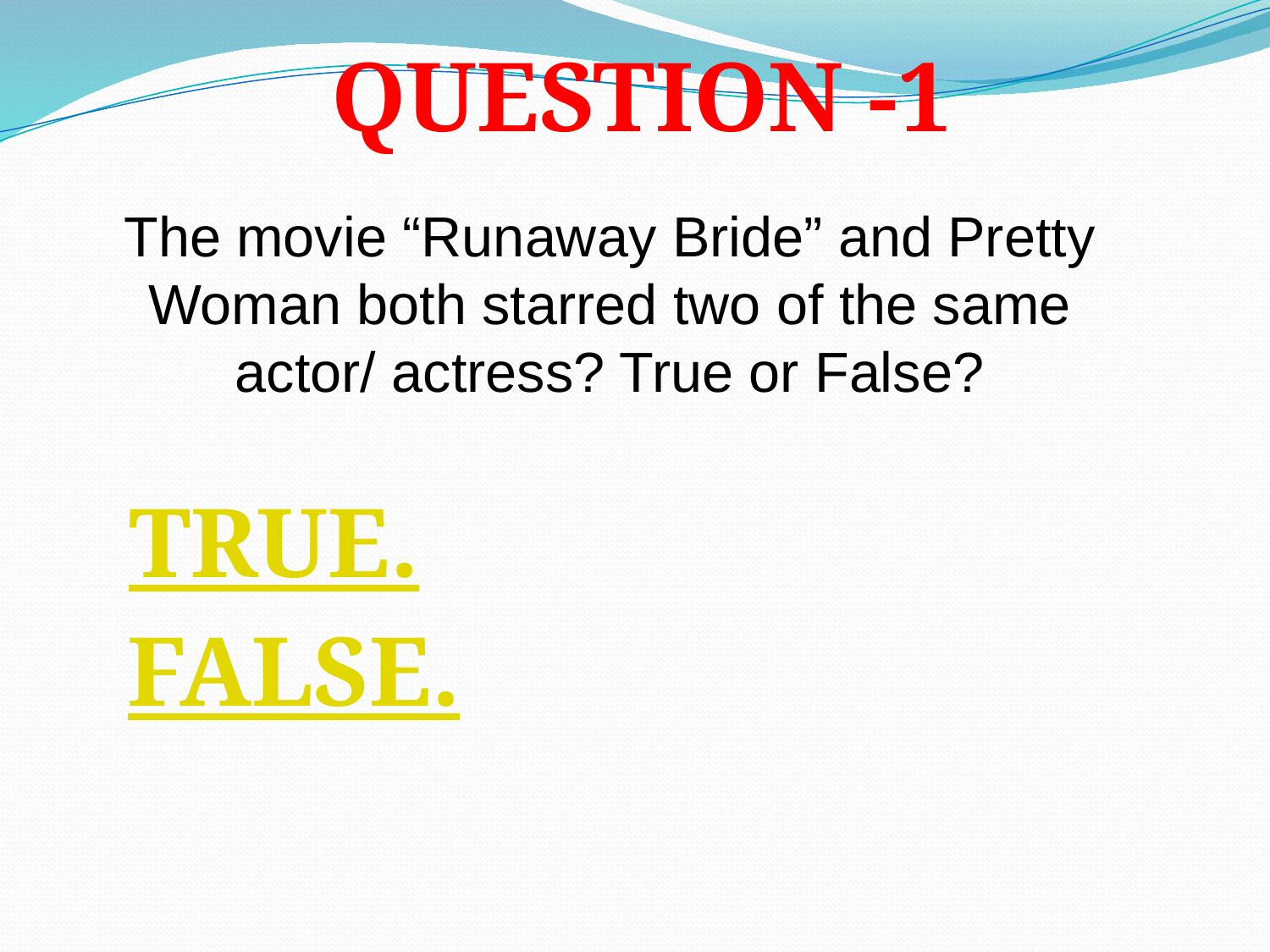

QUESTION -1
The movie “Runaway Bride” and Pretty Woman both starred two of the same actor/ actress? True or False?
True.
False.